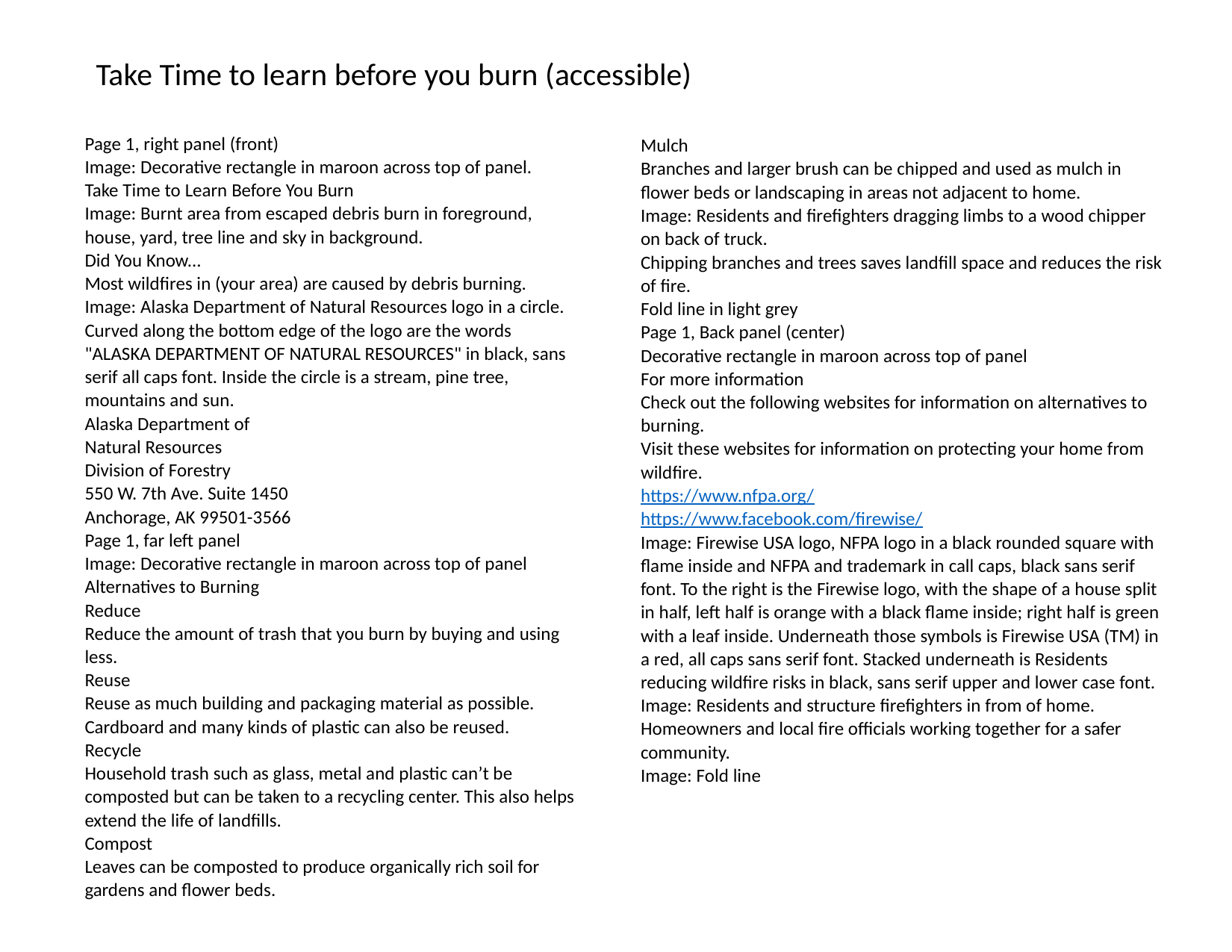

# Take Time to learn before you burn (accessible)
Page 1, right panel (front)
Image: Decorative rectangle in maroon across top of panel.
Take Time to Learn Before You Burn
Image: Burnt area from escaped debris burn in foreground, house, yard, tree line and sky in background.
Did You Know...
Most wildfires in (your area) are caused by debris burning.
Image: Alaska Department of Natural Resources logo in a circle. Curved along the bottom edge of the logo are the words "ALASKA DEPARTMENT OF NATURAL RESOURCES" in black, sans serif all caps font. Inside the circle is a stream, pine tree, mountains and sun.
Alaska Department of
Natural Resources
Division of Forestry
550 W. 7th Ave. Suite 1450
Anchorage, AK 99501-3566
Page 1, far left panel
Image: Decorative rectangle in maroon across top of panel
Alternatives to Burning
Reduce
Reduce the amount of trash that you burn by buying and using less.
Reuse
Reuse as much building and packaging material as possible. Cardboard and many kinds of plastic can also be reused.
Recycle
Household trash such as glass, metal and plastic can’t be composted but can be taken to a recycling center. This also helps extend the life of landfills.
Compost
Leaves can be composted to produce organically rich soil for gardens and flower beds.
Mulch
Branches and larger brush can be chipped and used as mulch in flower beds or landscaping in areas not adjacent to home.
Image: Residents and firefighters dragging limbs to a wood chipper on back of truck.
Chipping branches and trees saves landfill space and reduces the risk of fire.
Fold line in light grey
Page 1, Back panel (center)
Decorative rectangle in maroon across top of panel
For more information
Check out the following websites for information on alternatives to burning.
Visit these websites for information on protecting your home from wildfire.
https://www.nfpa.org/
https://www.facebook.com/firewise/
Image: Firewise USA logo, NFPA logo in a black rounded square with flame inside and NFPA and trademark in call caps, black sans serif font. To the right is the Firewise logo, with the shape of a house split in half, left half is orange with a black flame inside; right half is green with a leaf inside. Underneath those symbols is Firewise USA (TM) in a red, all caps sans serif font. Stacked underneath is Residents reducing wildfire risks in black, sans serif upper and lower case font.
Image: Residents and structure firefighters in from of home.
Homeowners and local fire officials working together for a safer community.
Image: Fold line